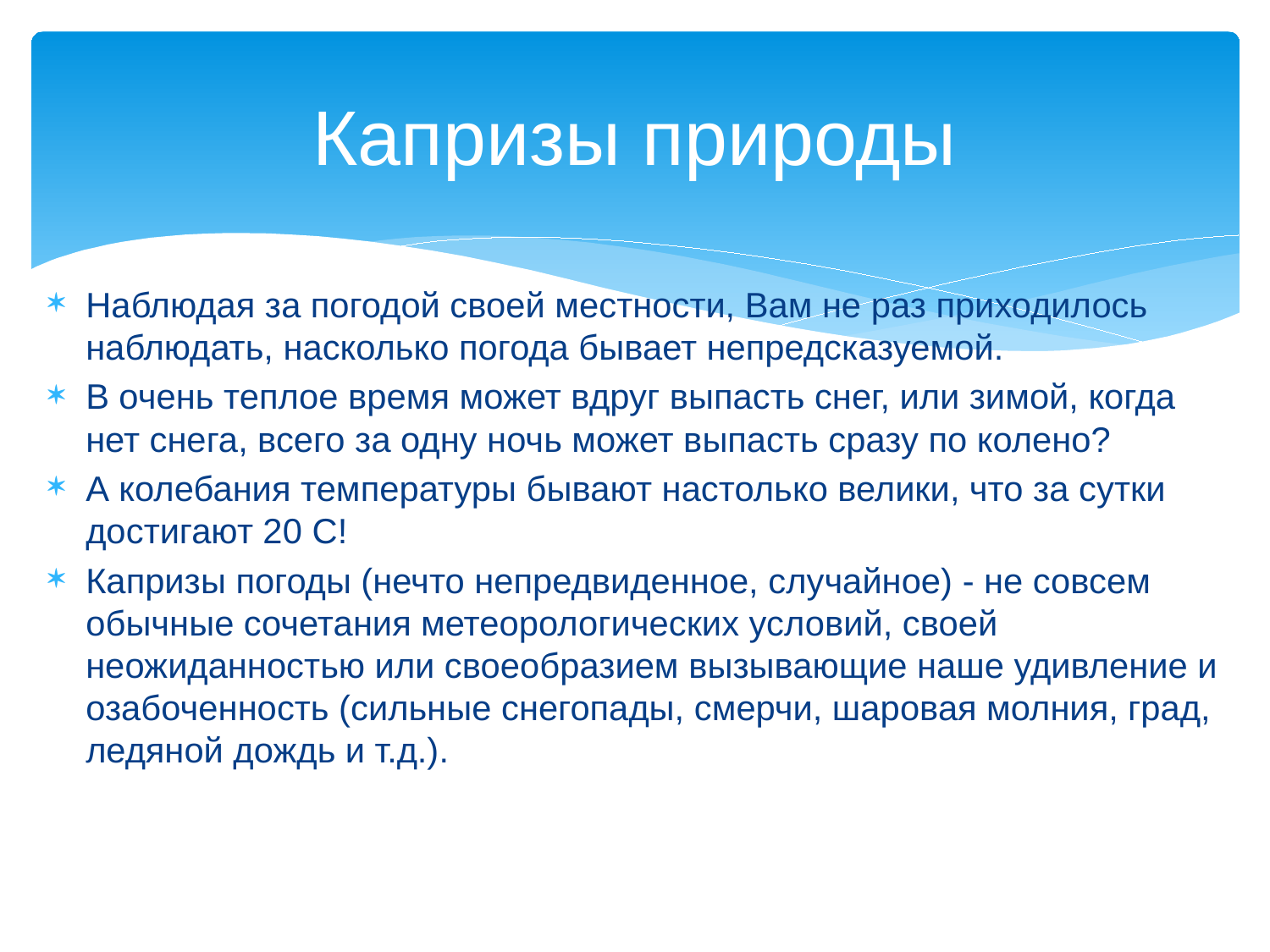

# Капризы природы
Наблюдая за погодой своей местности, Вам не раз приходилось наблюдать, насколько погода бывает непредсказуемой.
В очень теплое время может вдруг выпасть снег, или зимой, когда нет снега, всего за одну ночь может выпасть сразу по колено?
А колебания температуры бывают настолько велики, что за сутки достигают 20 С!
Капризы погоды (нечто непредвиденное, случайное) - не совсем обычные сочетания метеорологических условий, своей неожиданностью или своеобразием вызывающие наше удивление и озабоченность (сильные снегопады, смерчи, шаровая молния, град, ледяной дождь и т.д.).